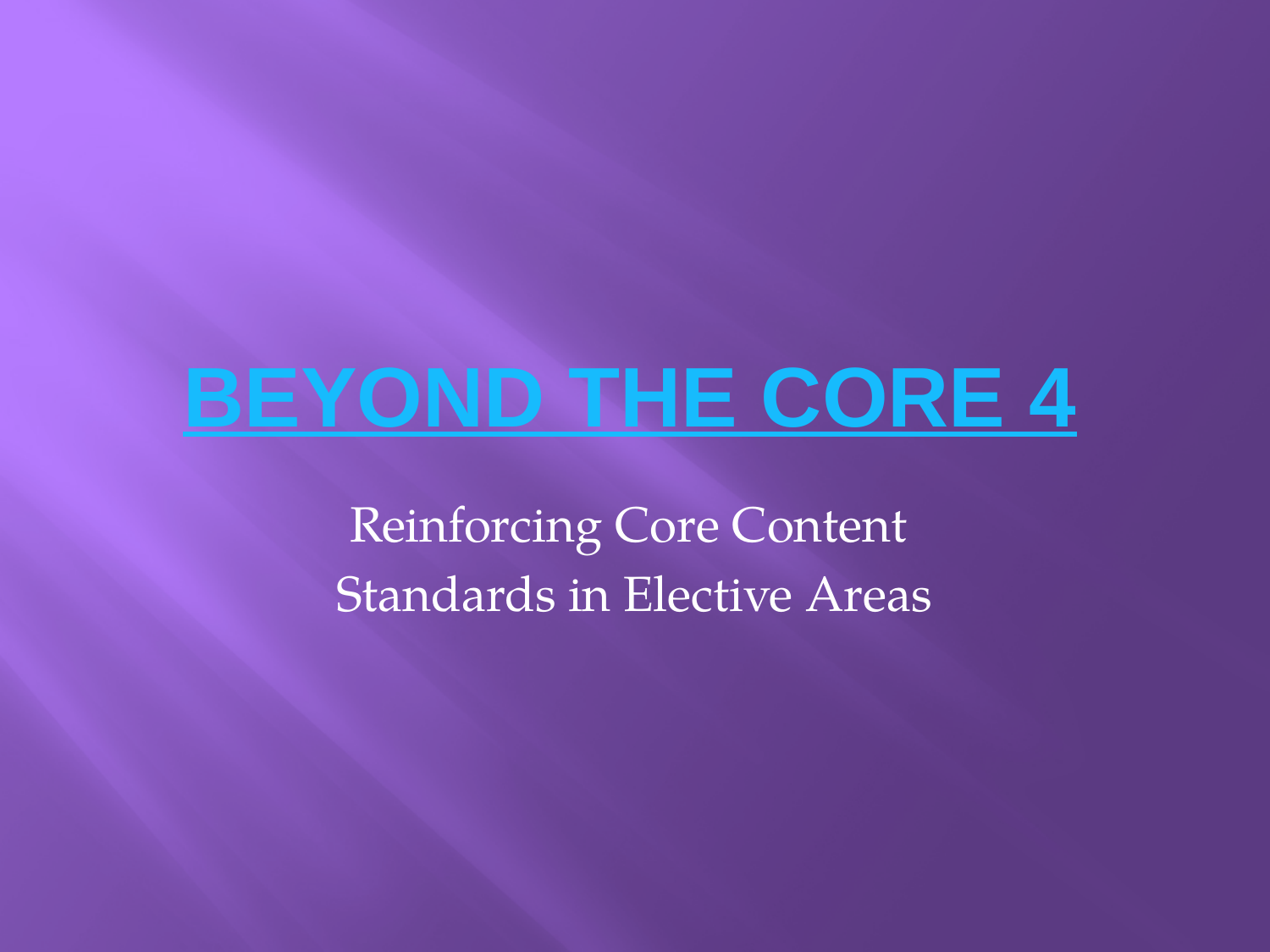

# Beyond The Core 4
Reinforcing Core Content
Standards in Elective Areas